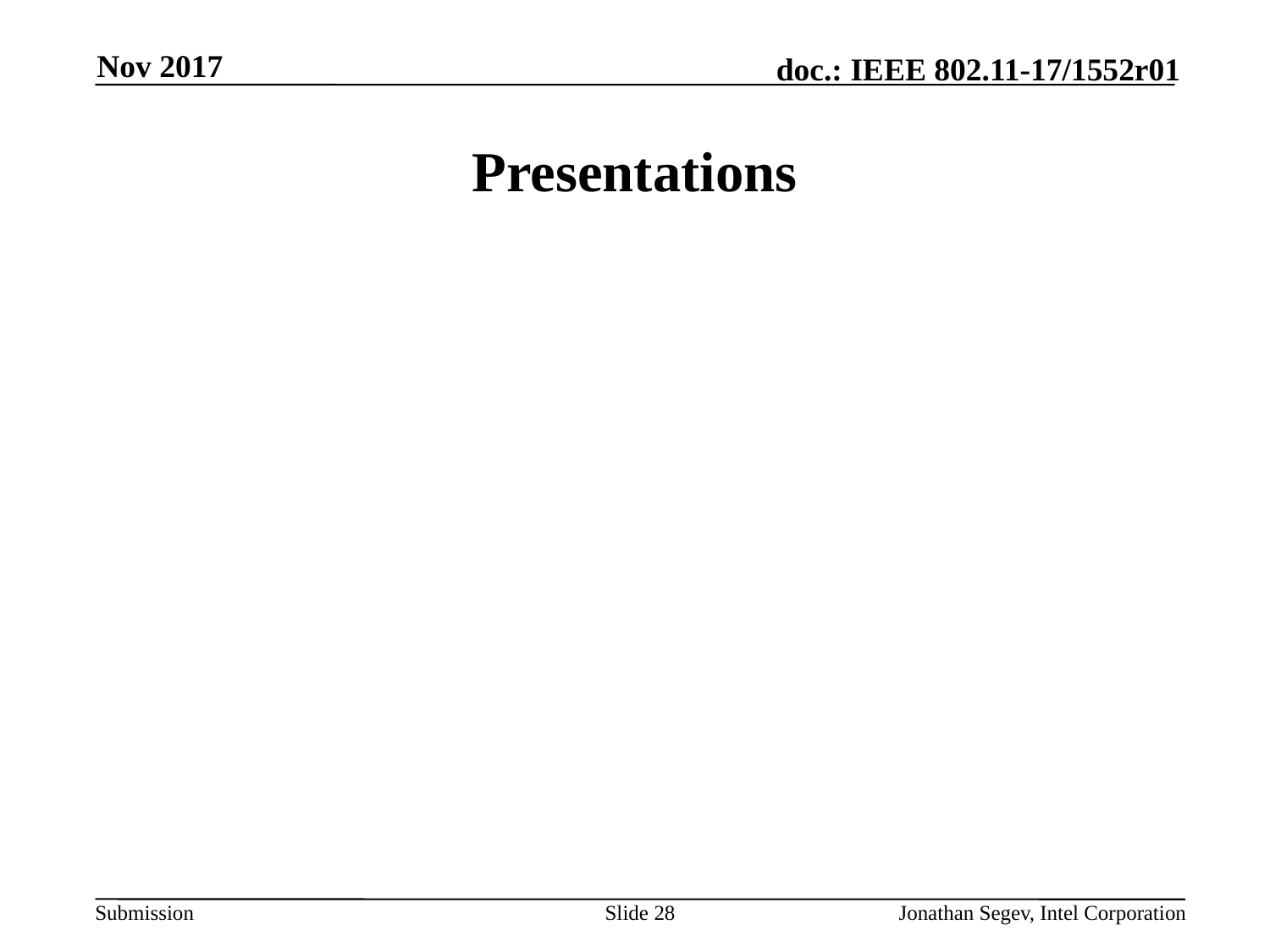

Nov 2017
# Presentations

Slide 28
Jonathan Segev, Intel Corporation